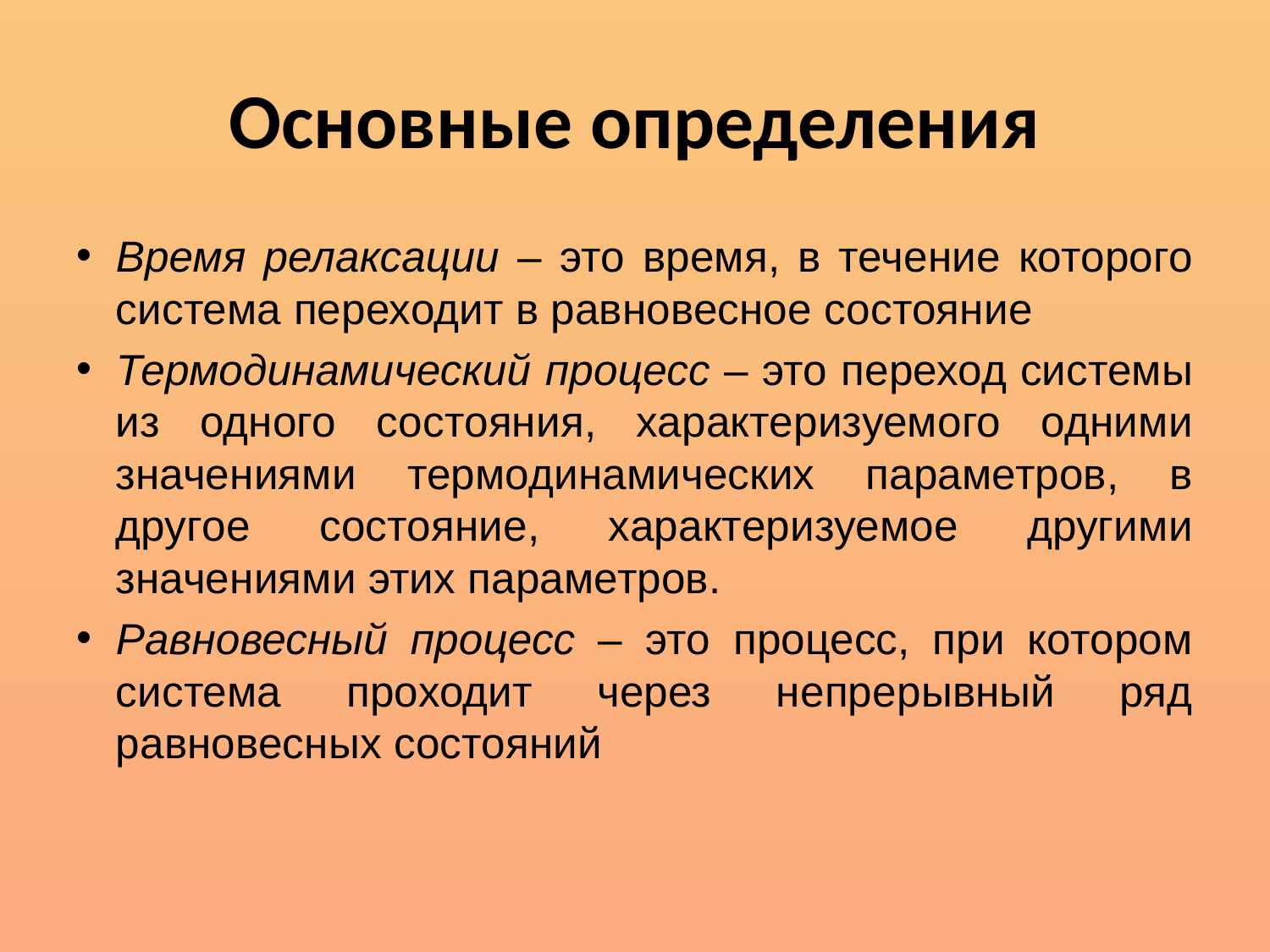

# Основные определения
Время релаксации – это время, в течение которого система переходит в равновесное состояние
Термодинамический процесс – это переход системы из одного состояния, характеризуемого одними значениями термодинамических параметров, в другое состояние, характеризуемое другими значениями этих параметров.
Равновесный процесс – это процесс, при котором система проходит через непрерывный ряд равновесных состояний